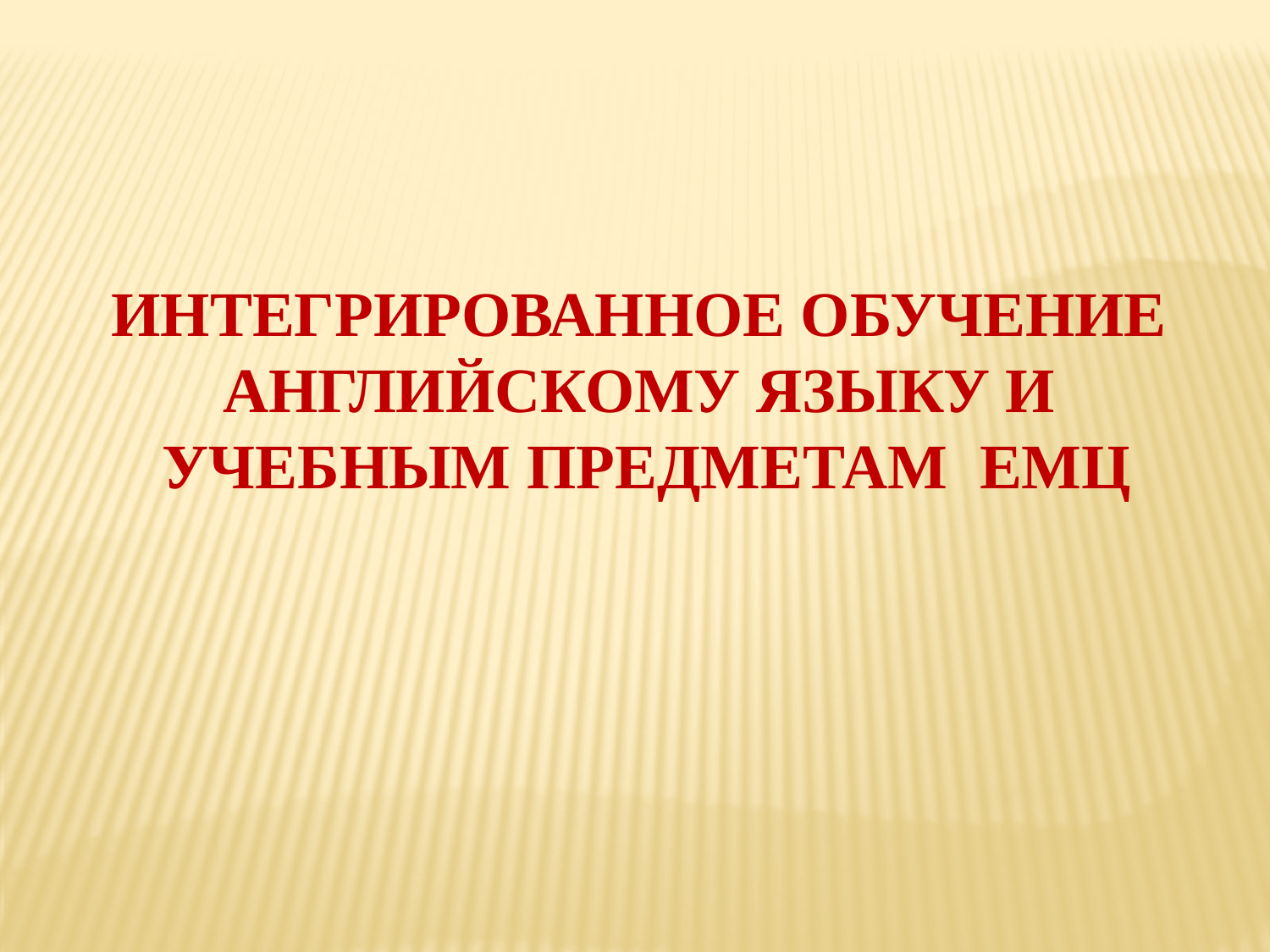

ИНТЕГРИРОВАННОЕ ОБУЧЕНИЕ
АНГЛИЙСКОМУ ЯЗЫКУ И
УЧЕБНЫМ ПРЕДМЕТАМ  ЕМЦ